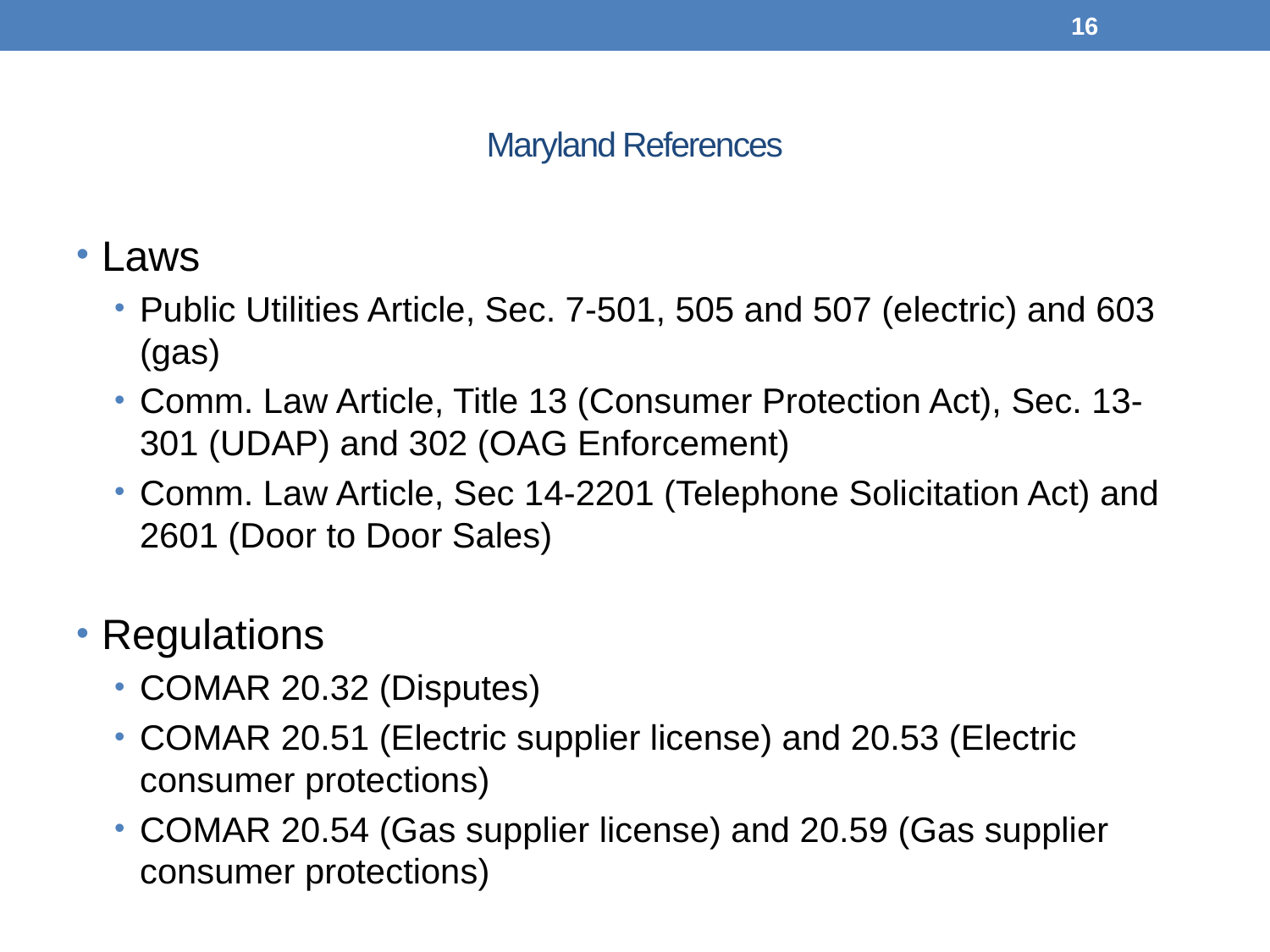

16
# Maryland References
Laws
Public Utilities Article, Sec. 7-501, 505 and 507 (electric) and 603 (gas)
Comm. Law Article, Title 13 (Consumer Protection Act), Sec. 13-301 (UDAP) and 302 (OAG Enforcement)
Comm. Law Article, Sec 14-2201 (Telephone Solicitation Act) and 2601 (Door to Door Sales)

Regulations
COMAR 20.32 (Disputes)
COMAR 20.51 (Electric supplier license) and 20.53 (Electric consumer protections)
COMAR 20.54 (Gas supplier license) and 20.59 (Gas supplier consumer protections)